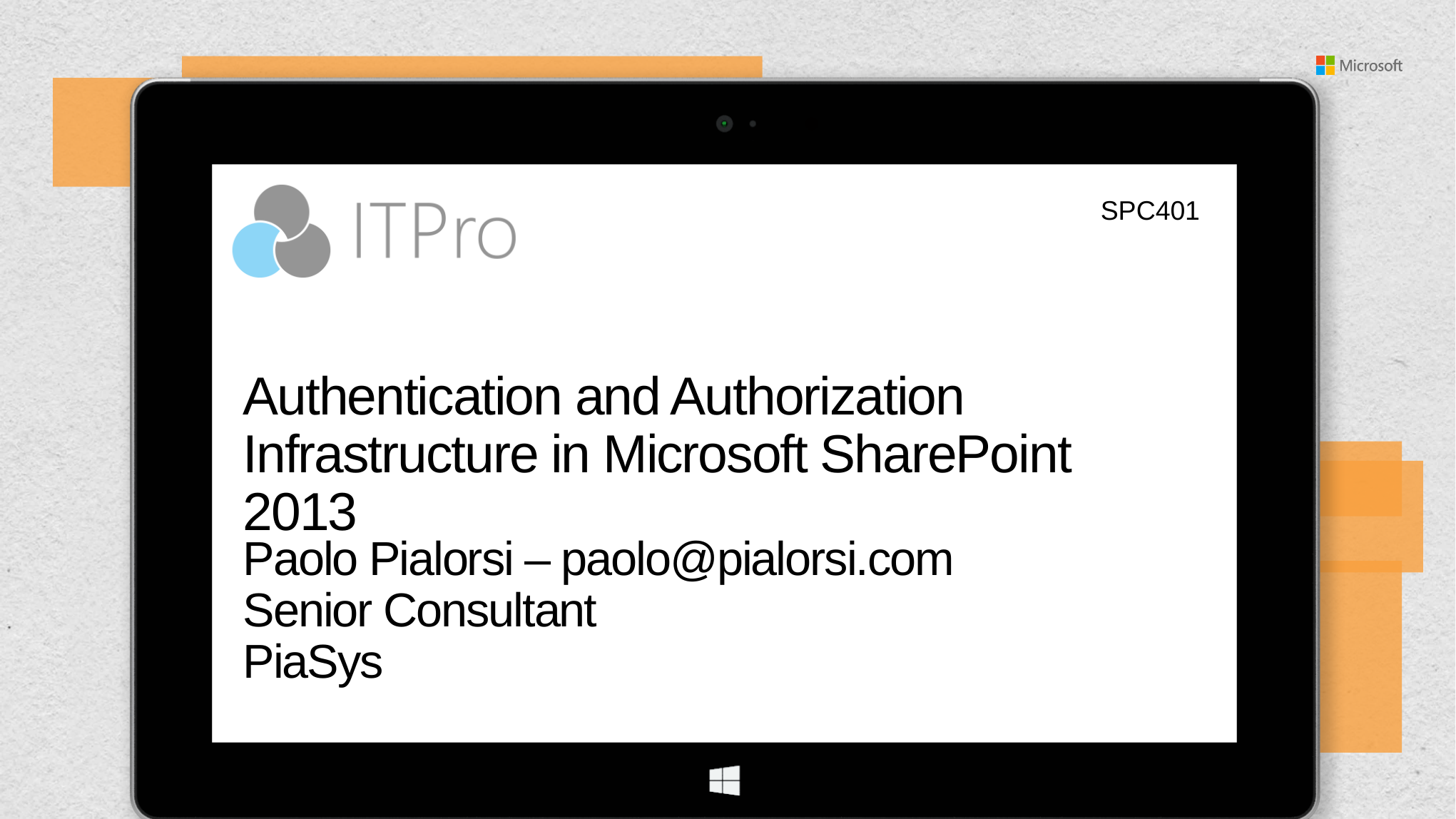

SPC401
# Authentication and Authorization Infrastructure in Microsoft SharePoint 2013
Paolo Pialorsi – paolo@pialorsi.com
Senior Consultant
PiaSys